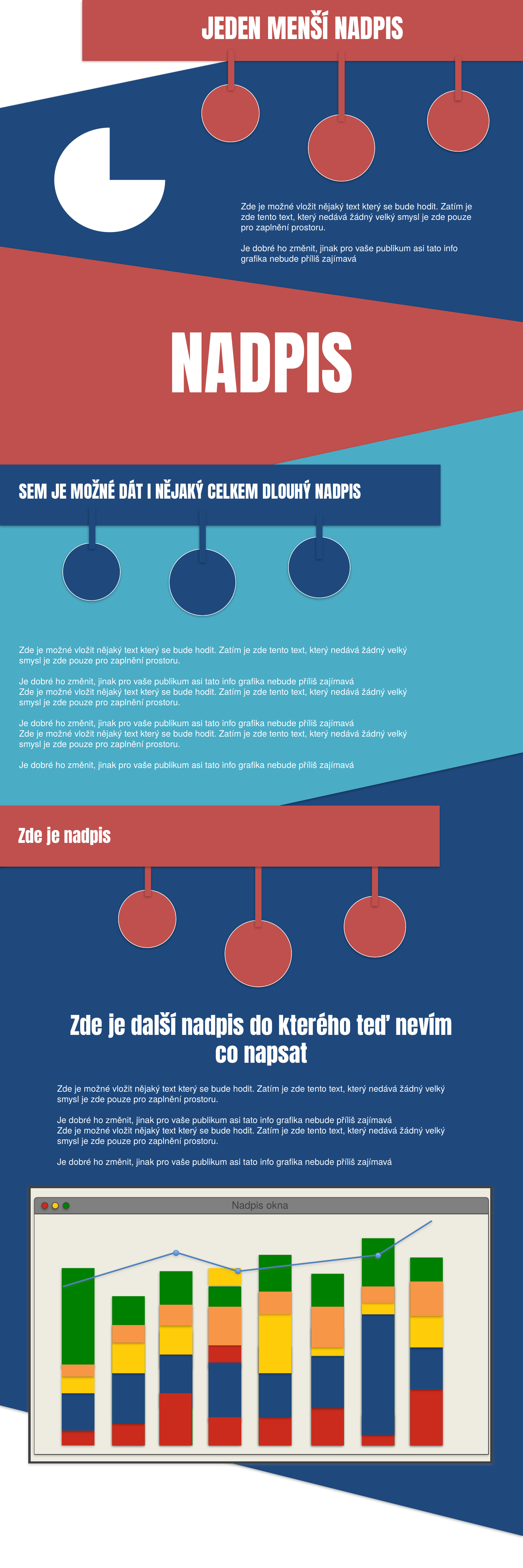

JEDEN MENŠÍ NADPIS

Zde je možné vložit nějaký text který se bude hodit. Zatím je zde tento text, který nedává žádný velký smysl je zde pouze pro zaplnění prostoru.

Je dobré ho změnit, jinak pro vaše publikum asi tato info grafika nebude příliš zajímavá
NADPIS

SEM JE MOŽNÉ DÁT I NĚJAKÝ CELKEM DLOUHÝ NADPIS

Zde je další nadpis do kterého teď nevím co napsat

Nadpis okna

Zde je možné vložit nějaký text který se bude hodit. Zatím je zde tento text, který nedává žádný velký smysl je zde pouze pro zaplnění prostoru.

Je dobré ho změnit, jinak pro vaše publikum asi tato info grafika nebude příliš zajímavá
Zde je možné vložit nějaký text který se bude hodit. Zatím je zde tento text, který nedává žádný velký smysl je zde pouze pro zaplnění prostoru.

Je dobré ho změnit, jinak pro vaše publikum asi tato info grafika nebude příliš zajímavá
Zde je možné vložit nějaký text který se bude hodit. Zatím je zde tento text, který nedává žádný velký smysl je zde pouze pro zaplnění prostoru.

Je dobré ho změnit, jinak pro vaše publikum asi tato info grafika nebude příliš zajímavá

Zde je nadpis
Zde je možné vložit nějaký text který se bude hodit. Zatím je zde tento text, který nedává žádný velký smysl je zde pouze pro zaplnění prostoru.

Je dobré ho změnit, jinak pro vaše publikum asi tato info grafika nebude příliš zajímavá
Zde je možné vložit nějaký text který se bude hodit. Zatím je zde tento text, který nedává žádný velký smysl je zde pouze pro zaplnění prostoru.

Je dobré ho změnit, jinak pro vaše publikum asi tato info grafika nebude příliš zajímavá